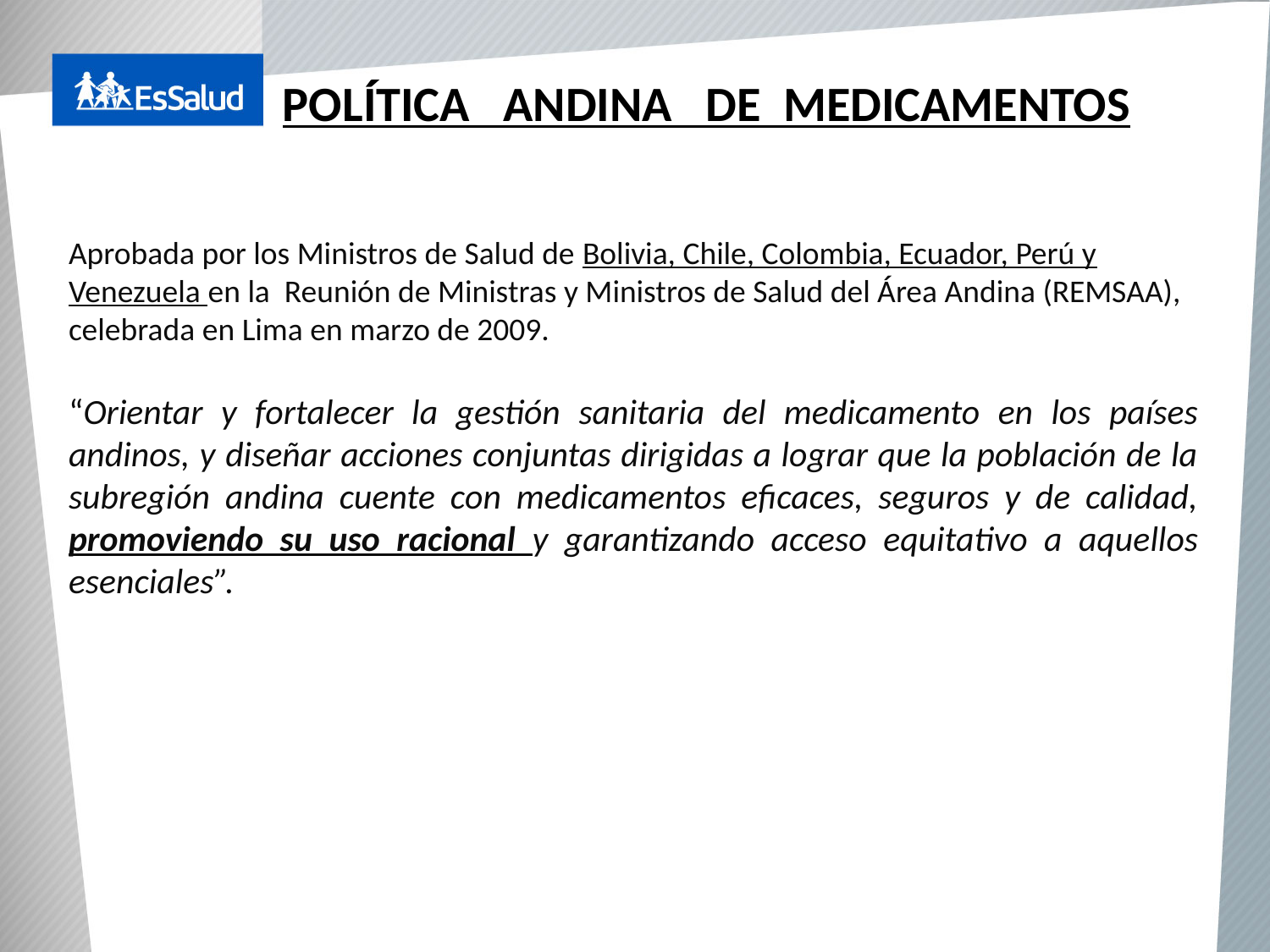

POLÍTICA   ANDINA   DE  MEDICAMENTOS
Aprobada por los Ministros de Salud de Bolivia, Chile, Colombia, Ecuador, Perú y Venezuela en la  Reunión de Ministras y Ministros de Salud del Área Andina (REMSAA), celebrada en Lima en marzo de 2009.

“Orientar y fortalecer la gestión sanitaria del medicamento en los países andinos, y diseñar acciones conjuntas dirigidas a lograr que la población de la subregión andina cuente con medicamentos eficaces, seguros y de calidad, promoviendo su uso racional y garantizando acceso equitativo a aquellos esenciales”.